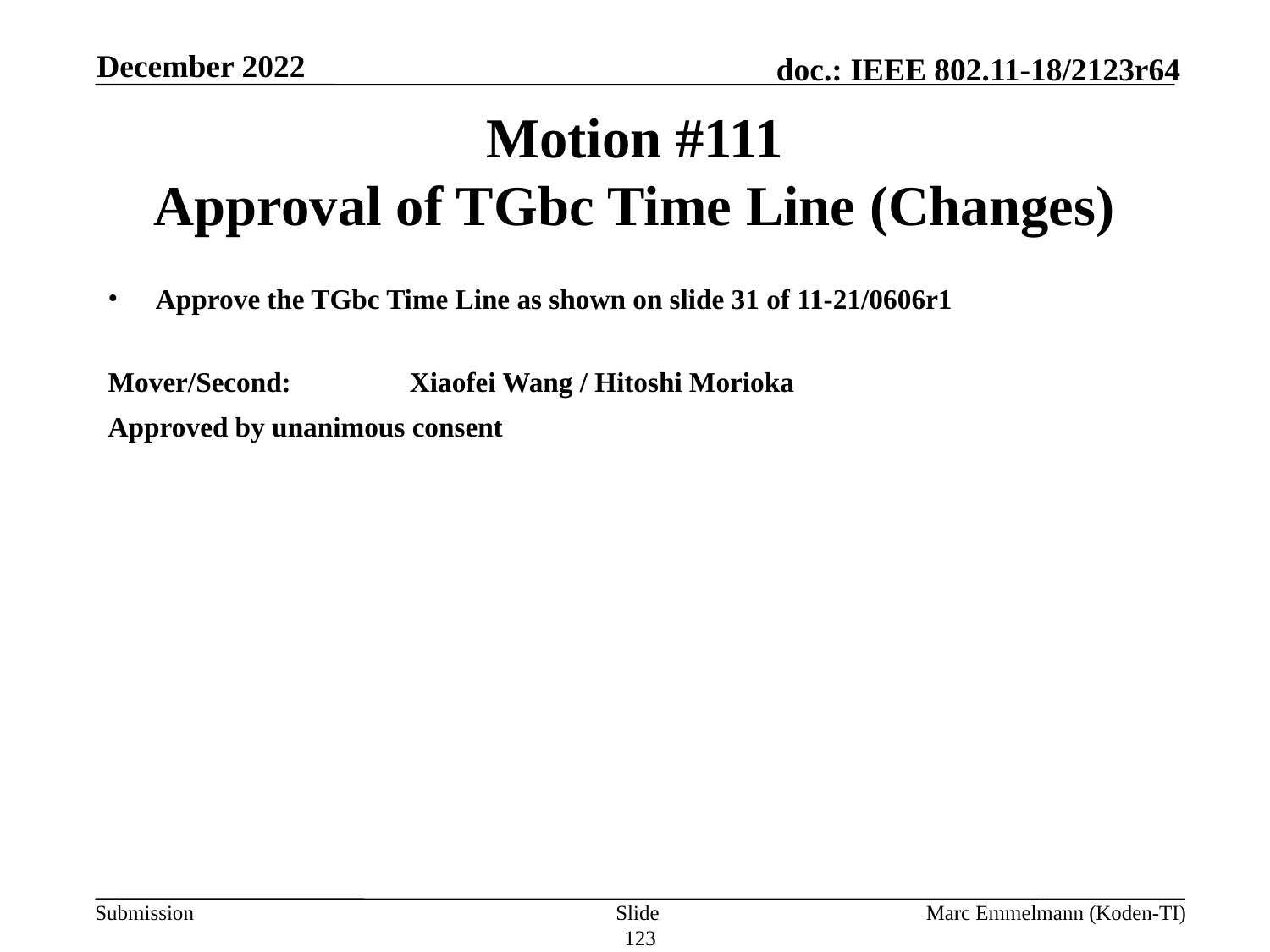

December 2022
# Motion #111 Approval of TGbc Time Line (Changes)
Approve the TGbc Time Line as shown on slide 31 of 11-21/0606r1

Mover/Second:	Xiaofei Wang / Hitoshi Morioka
Approved by unanimous consent
Slide 123
Marc Emmelmann (Koden-TI)